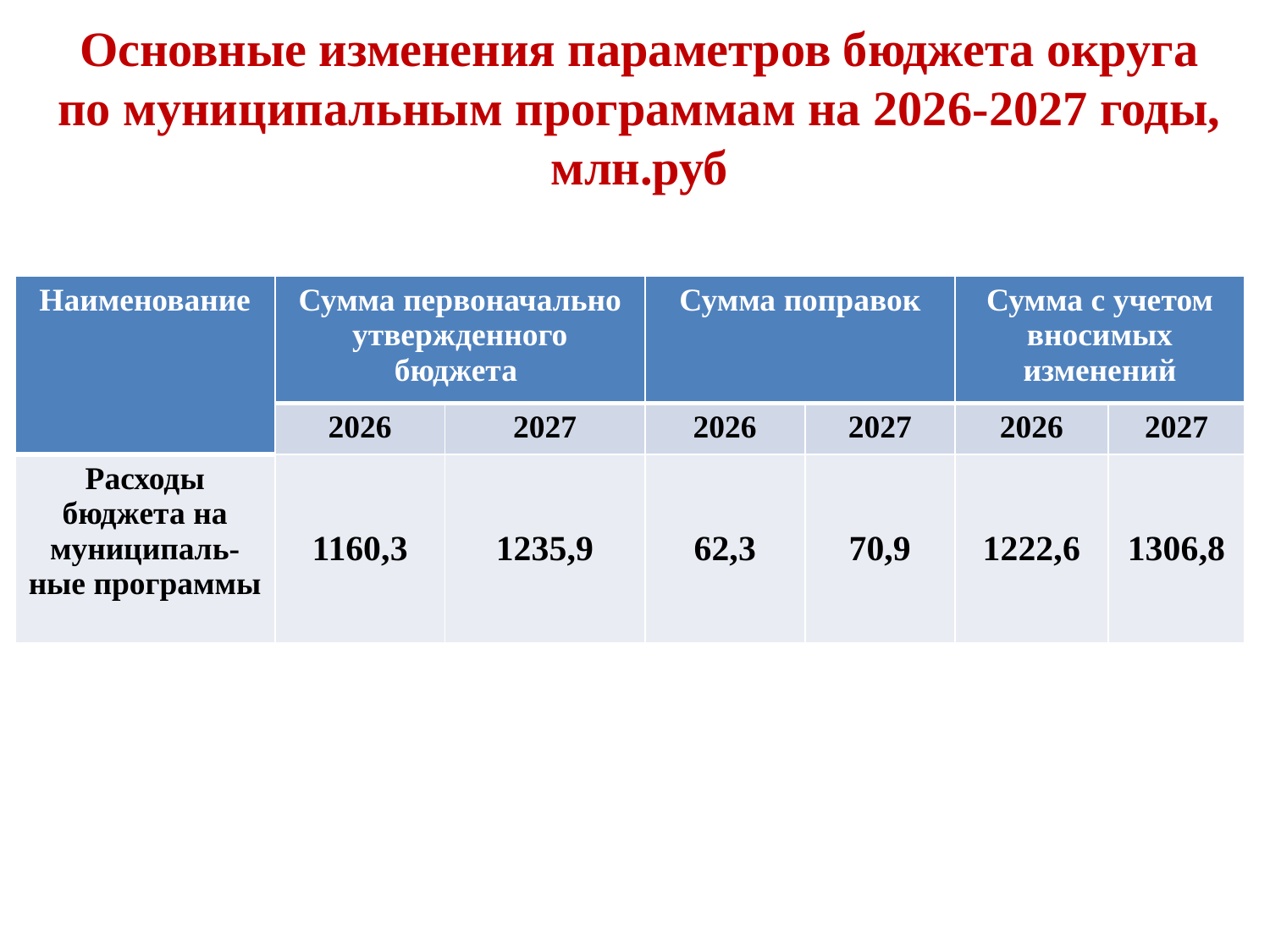

# Основные изменения параметров бюджета округа по муниципальным программам на 2026-2027 годы, млн.руб
| Наименование | Сумма первоначально утвержденного бюджета |  | Сумма поправок |  | Сумма с учетом вносимых изменений |  |
| --- | --- | --- | --- | --- | --- | --- |
|  | 2026 | 2027 | 2026 | 2027 | 2026 | 2027 |
| Расходы бюджета на муниципаль-ные программы | 1160,3 | 1235,9 | 62,3 | 70,9 | 1222,6 | 1306,8 |